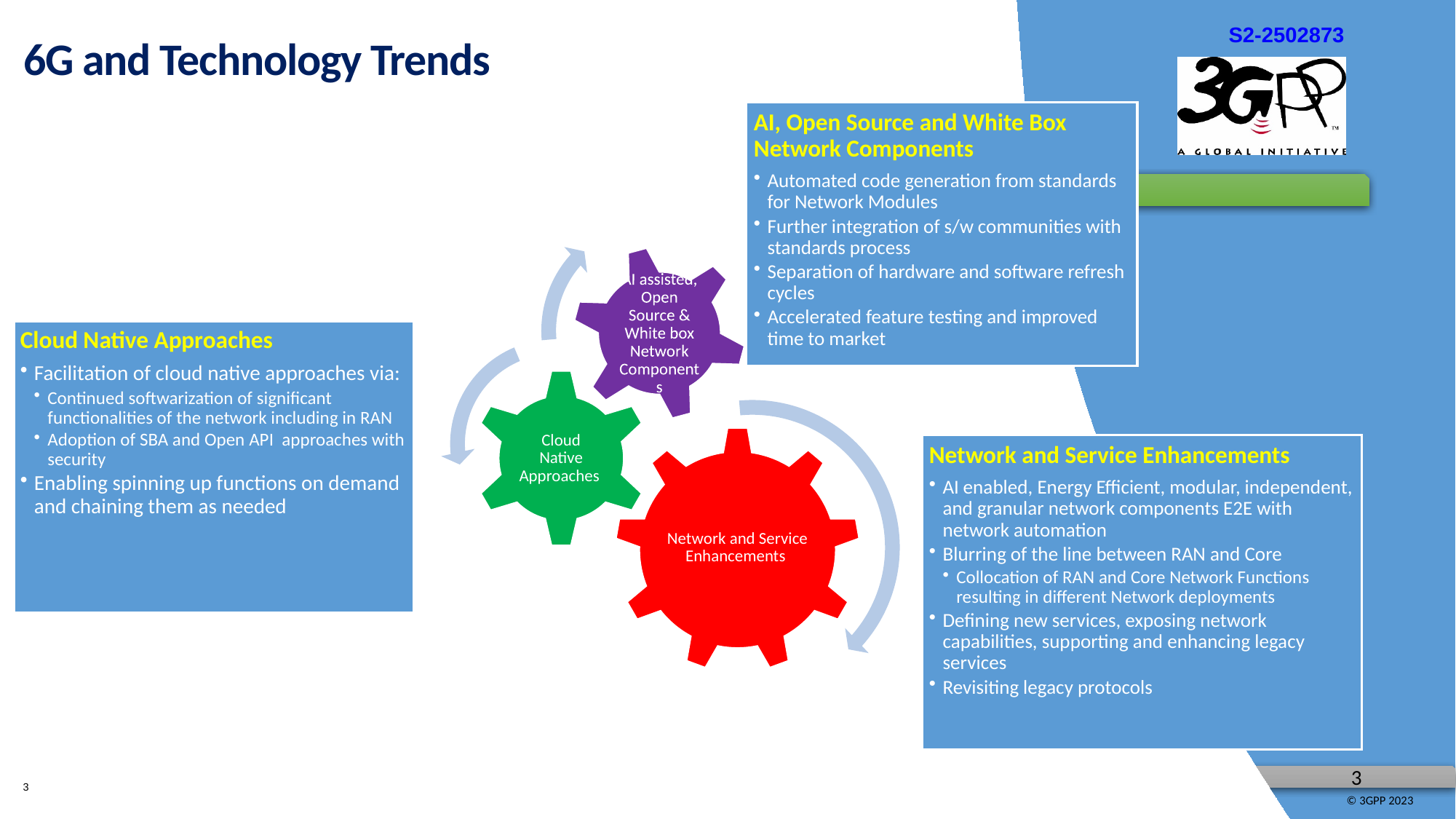

6G and Technology Trends
AI, Open Source and White Box Network Components
Automated code generation from standards for Network Modules
Further integration of s/w communities with standards process
Separation of hardware and software refresh cycles
Accelerated feature testing and improved time to market
Network and Service Enhancements
Cloud Native Approaches
AI assisted, Open Source & White box Network Components
Cloud Native Approaches
Facilitation of cloud native approaches via:
Continued softwarization of significant functionalities of the network including in RAN
Adoption of SBA and Open API  approaches with security
Enabling spinning up functions on demand and chaining them as needed
Network and Service Enhancements
AI enabled, Energy Efficient, modular, independent, and granular network components E2E with network automation
Blurring of the line between RAN and Core
Collocation of RAN and Core Network Functions resulting in different Network deployments
Defining new services, exposing network capabilities, supporting and enhancing legacy services
Revisiting legacy protocols
3